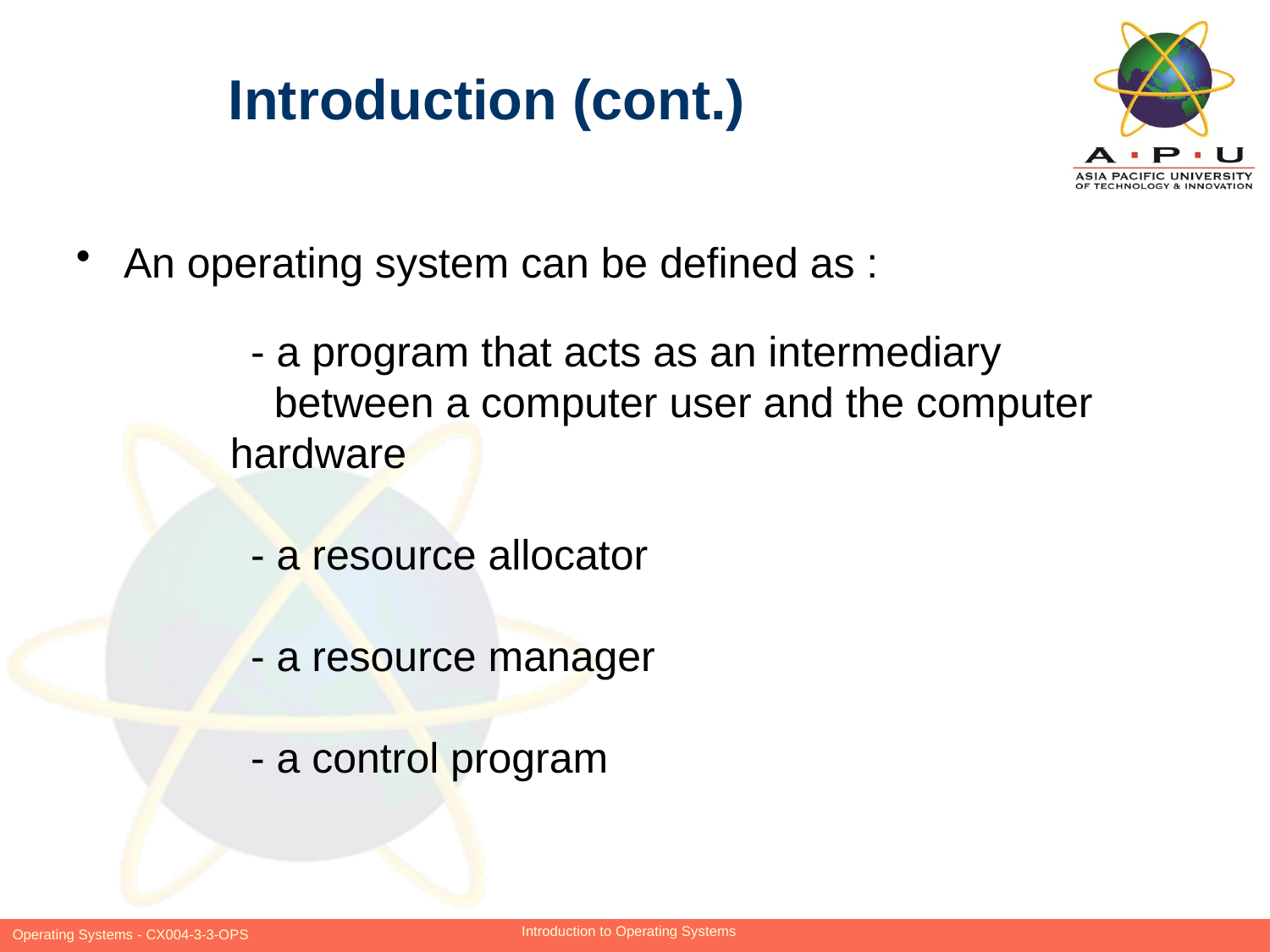

Introduction (cont.)
An operating system can be defined as :

		- a program that acts as an intermediary
		  between a computer user and the computer
             hardware

		- a resource allocator

		- a resource manager

		- a control program

Slide 5 of 23